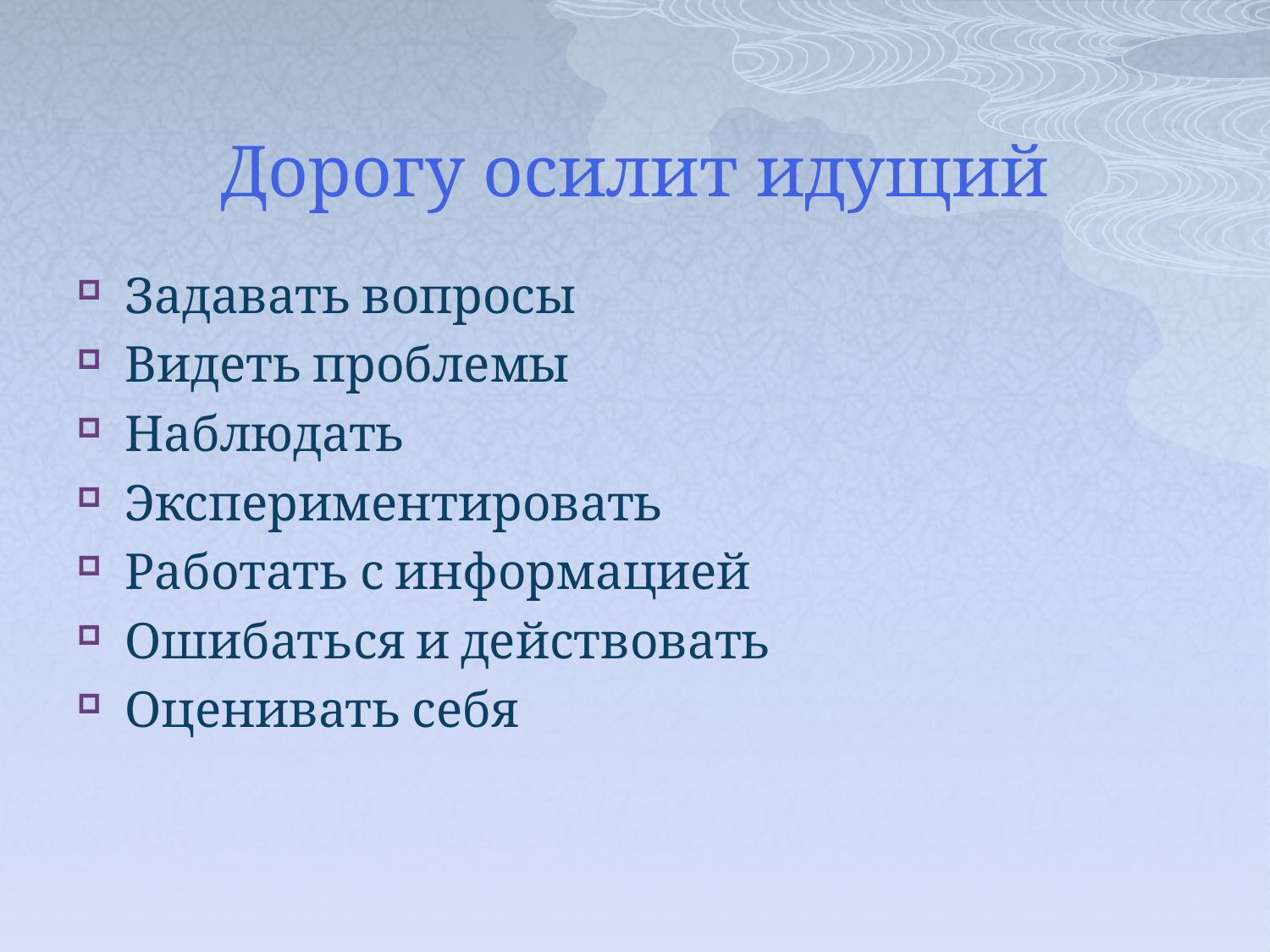

# Дорогу осилит идущий
Задавать вопросы
Видеть проблемы
Наблюдать
Экспериментировать
Работать с информацией
Ошибаться и действовать
Оценивать себя